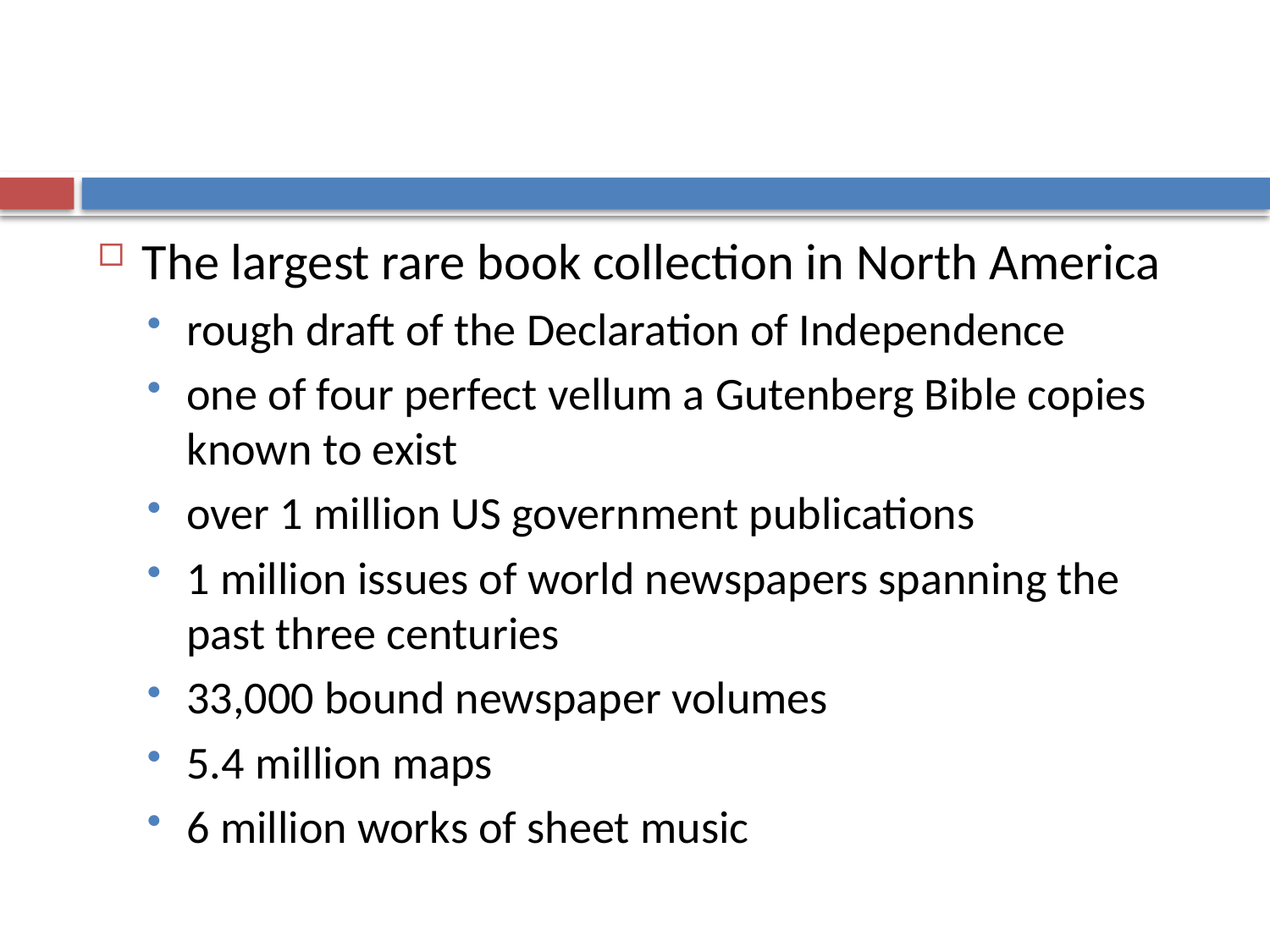

#
The largest rare book collection in North America
rough draft of the Declaration of Independence
one of four perfect vellum a Gutenberg Bible copies known to exist
over 1 million US government publications
1 million issues of world newspapers spanning the past three centuries
33,000 bound newspaper volumes
5.4 million maps
6 million works of sheet music